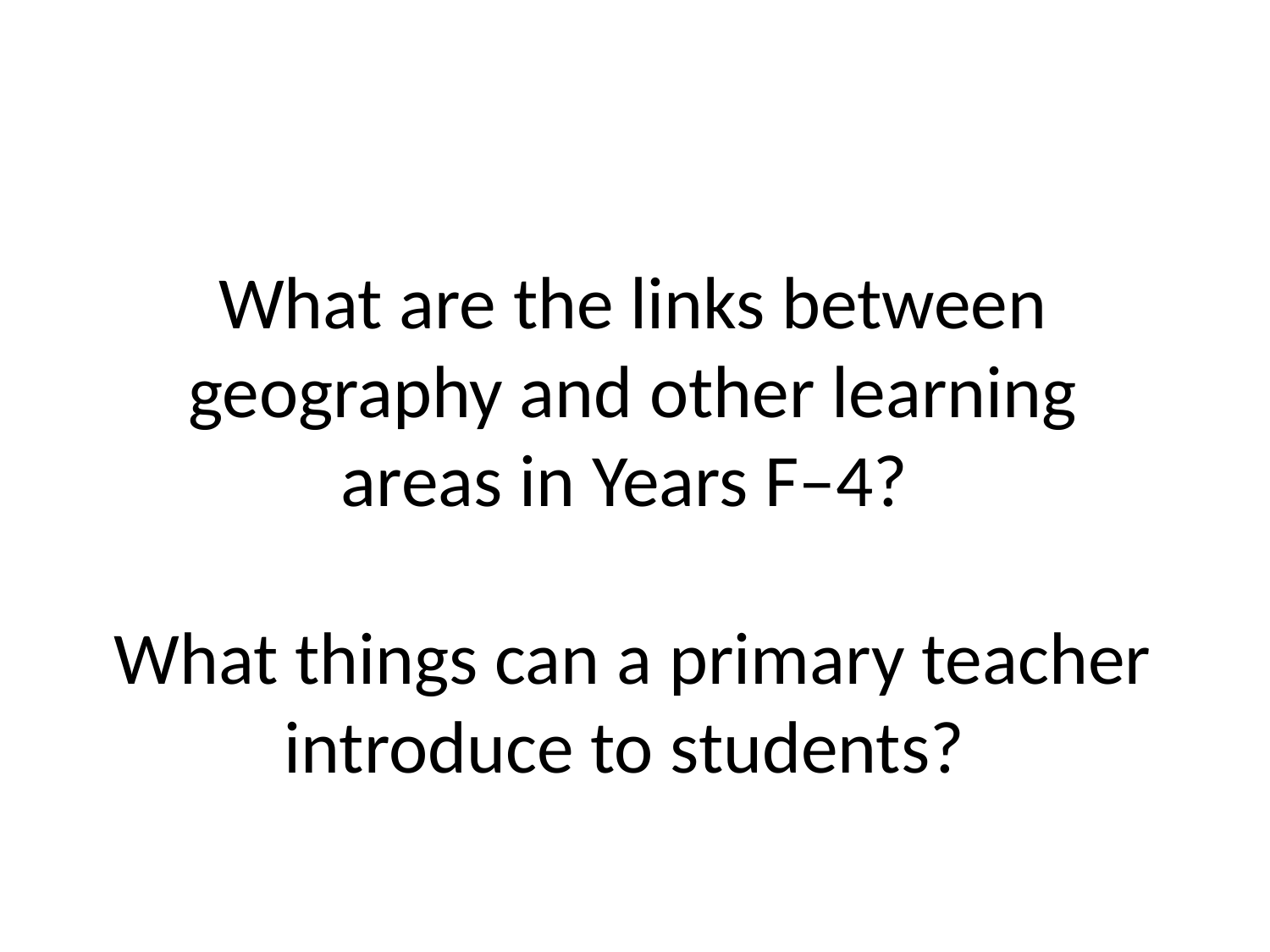

# What are the links between geography and other learning areas in Years F–4? What things can a primary teacher introduce to students?